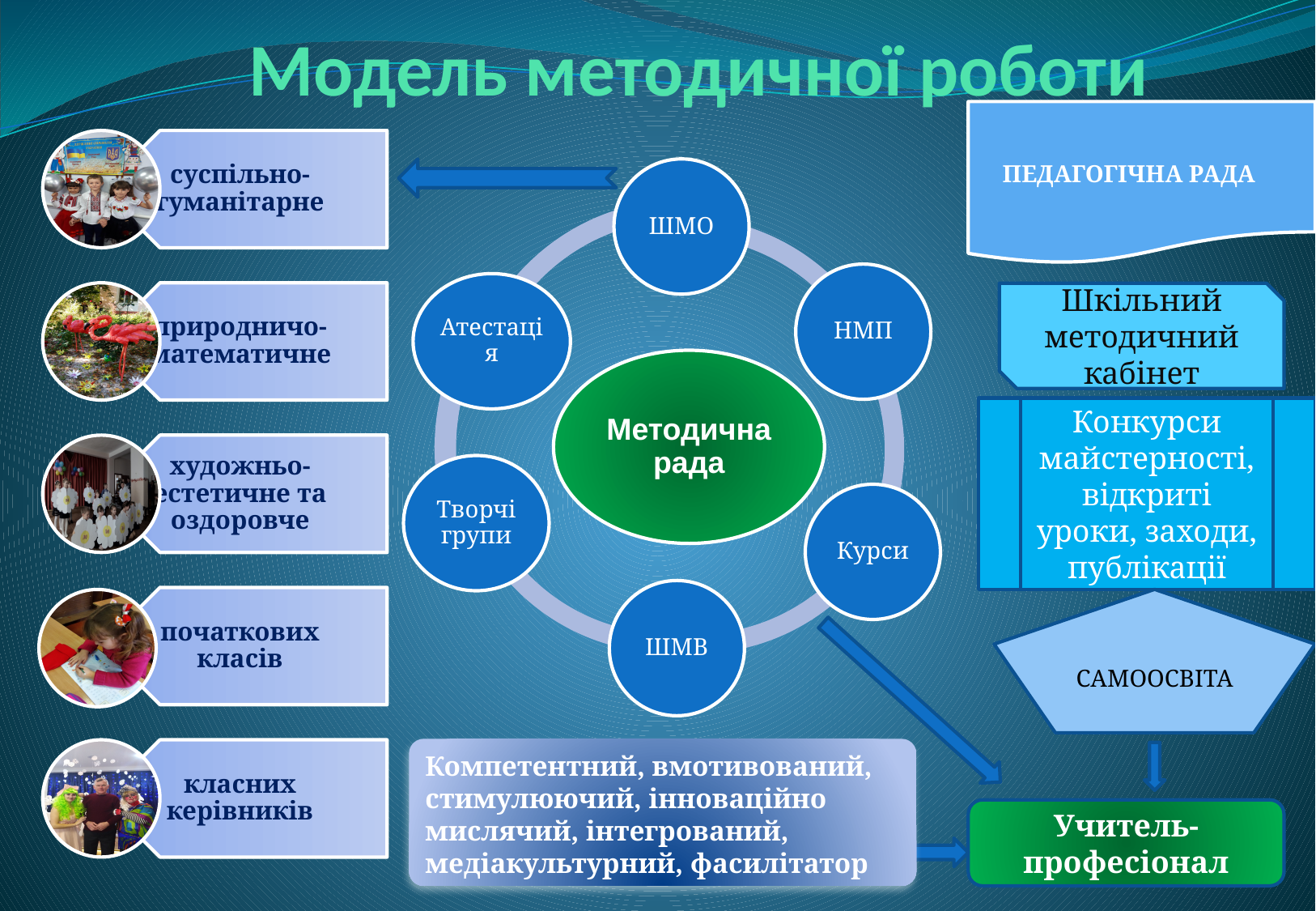

# Модель методичної роботи

Педагогічна рада
суспільно-гуманітарне
природничо-математичне
художньо-естетичне та оздоровче
початкових класів
класних керівників
Методична рада
ШМО
НМП
Курси
ШМВ
Творчі групи
Атестація

Шкільний методичний кабінет
Конкурси майстерності, відкриті уроки, заходи, публікації
Самоосвіта

Компетентний, вмотивований, стимулюючий, інноваційно мислячий, інтегрований, медіакультурний, фасилітатор

Учитель-професіонал